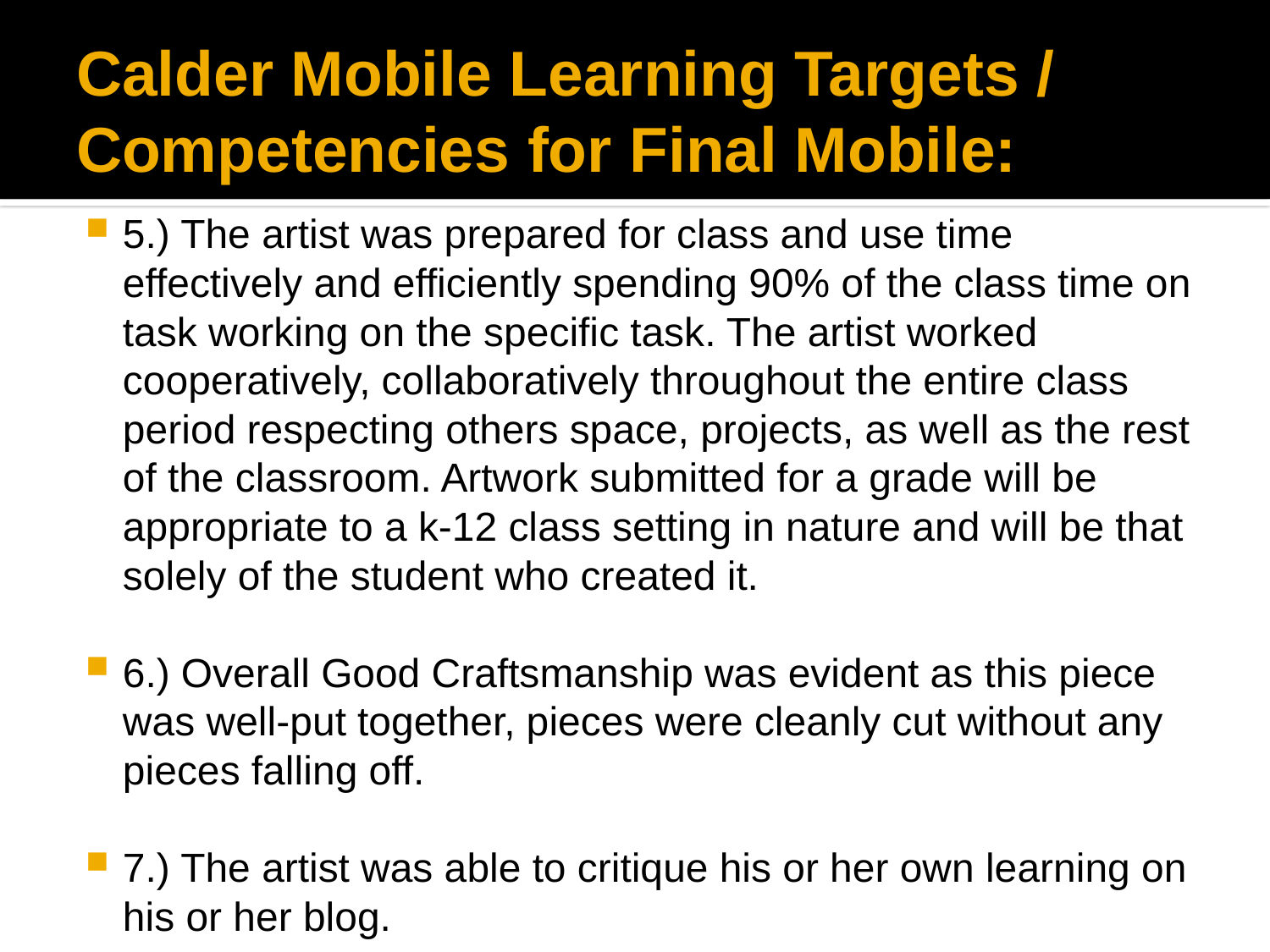

# Calder Mobile Learning Targets / Competencies for Final Mobile:
5.) The artist was prepared for class and use time effectively and efficiently spending 90% of the class time on task working on the specific task. The artist worked cooperatively, collaboratively throughout the entire class period respecting others space, projects, as well as the rest of the classroom. Artwork submitted for a grade will be appropriate to a k-12 class setting in nature and will be that solely of the student who created it.

6.) Overall Good Craftsmanship was evident as this piece was well-put together, pieces were cleanly cut without any pieces falling off.

7.) The artist was able to critique his or her own learning on his or her blog.